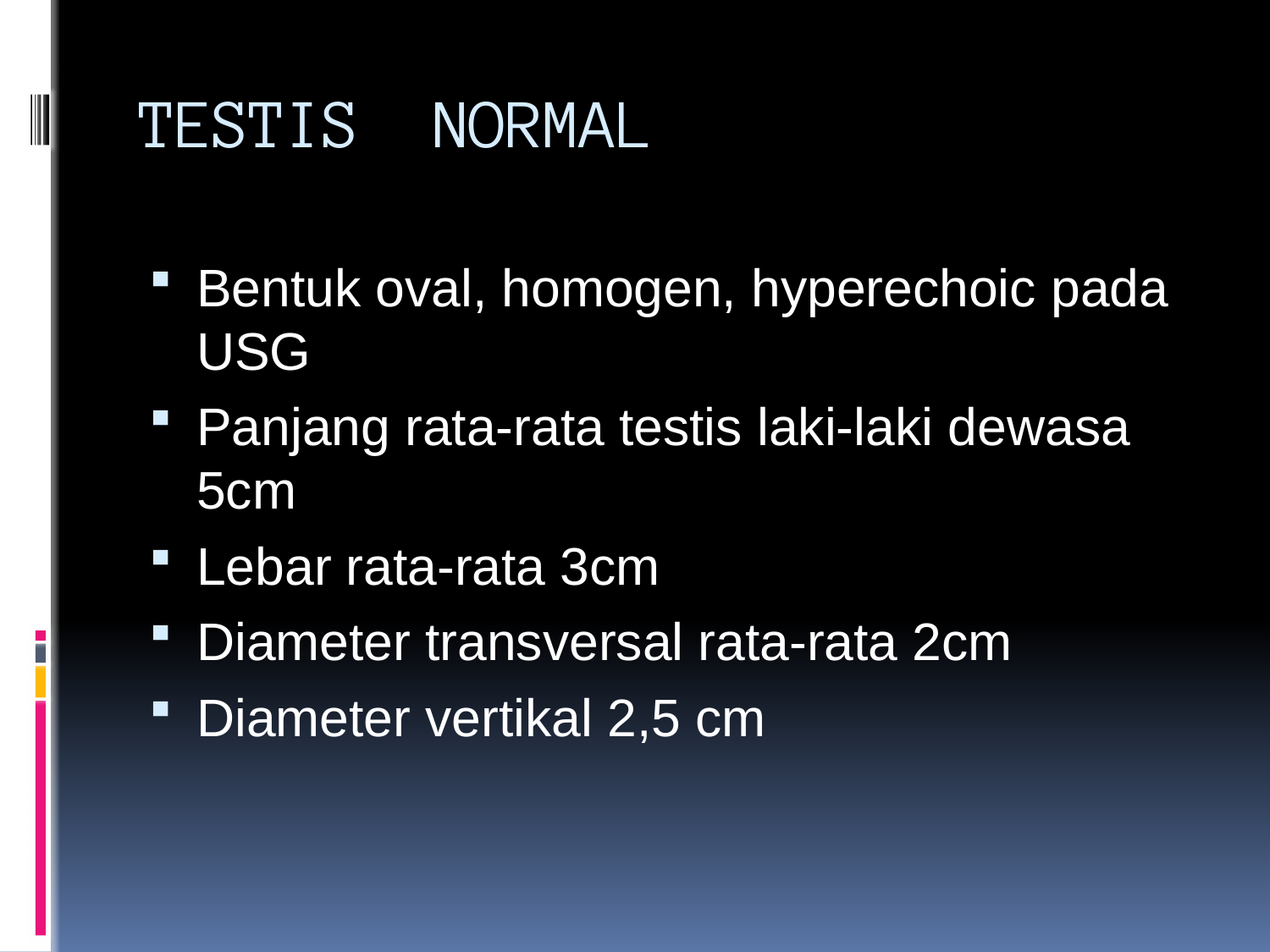

# TESTIS  NORMAL
Bentuk oval, homogen, hyperechoic pada USG
Panjang rata-rata testis laki-laki dewasa 5cm
Lebar rata-rata 3cm
Diameter transversal rata-rata 2cm
Diameter vertikal 2,5 cm